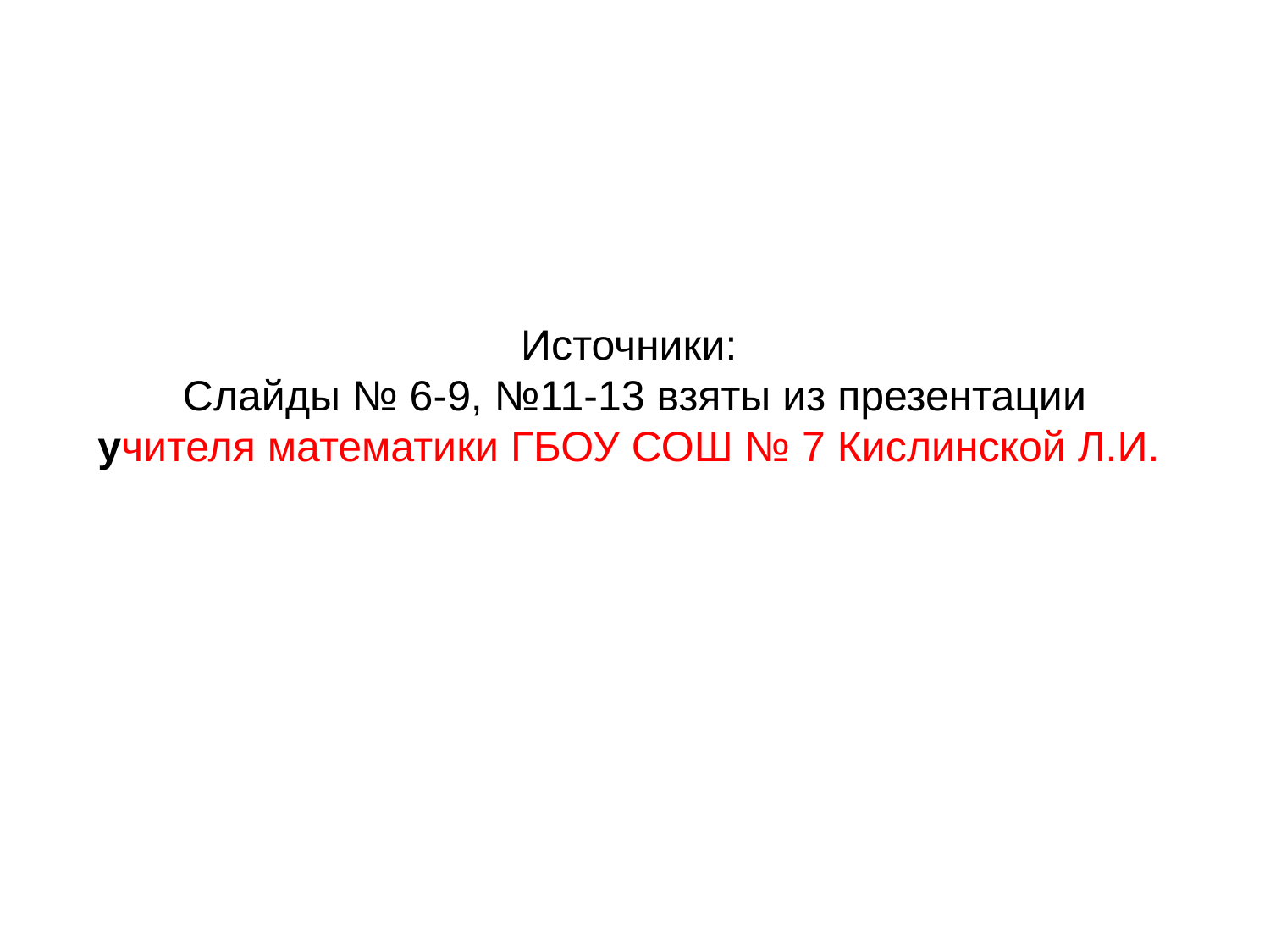

# Источники: Слайды № 6-9, №11-13 взяты из презентации учителя математики ГБОУ СОШ № 7 Кислинской Л.И.